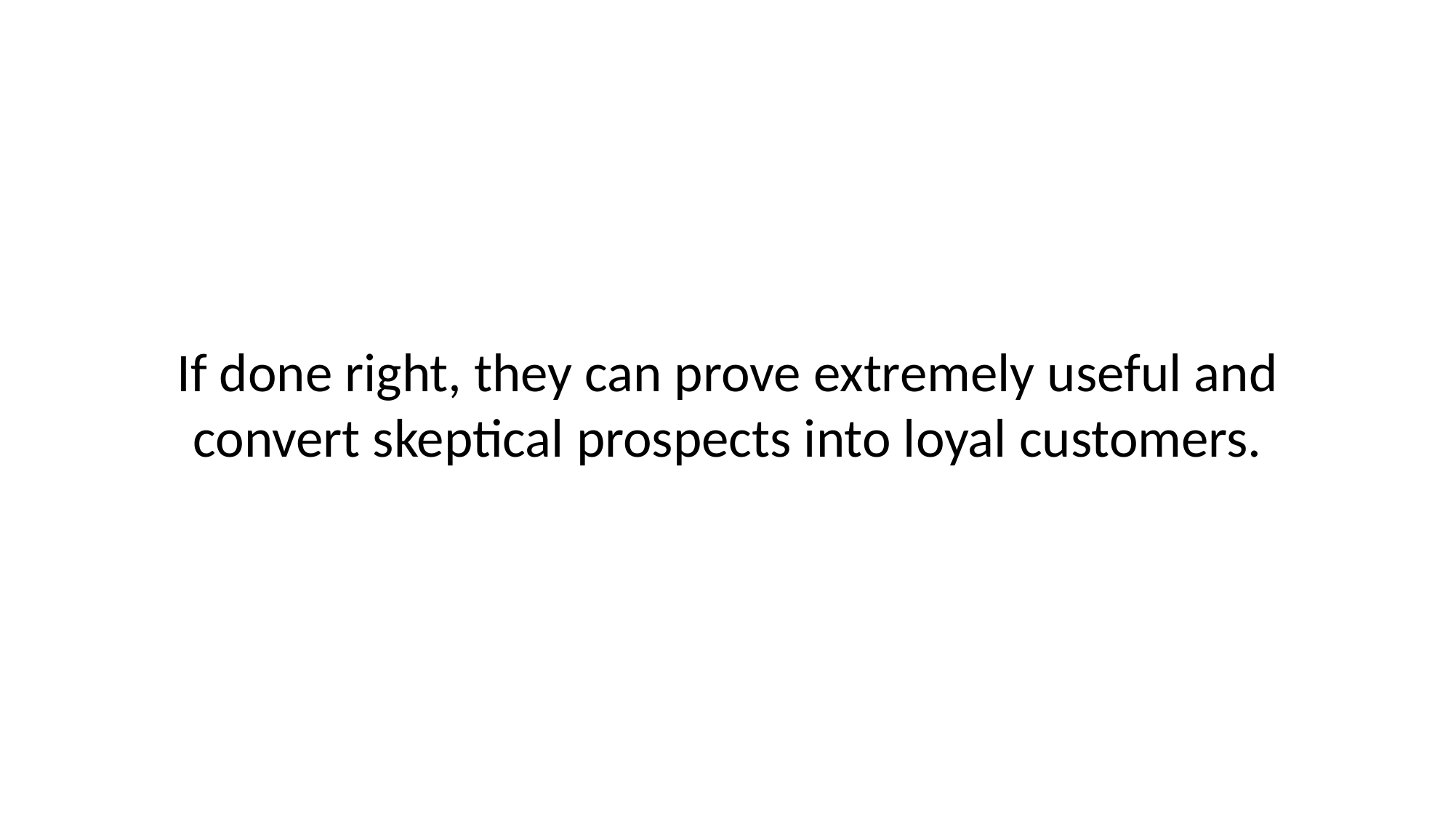

# If done right, they can prove extremely useful and convert skeptical prospects into loyal customers.